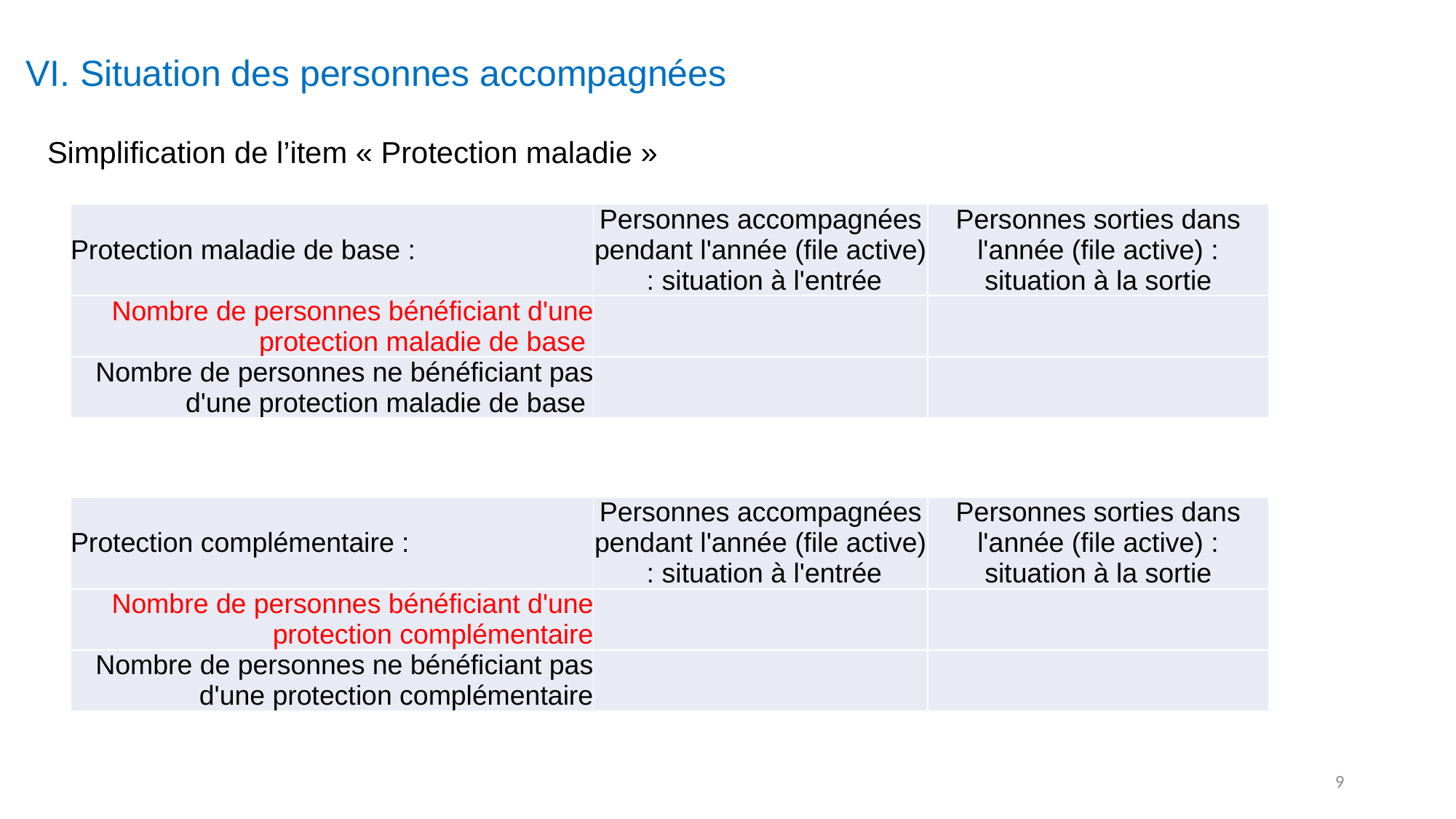

VI. Situation des personnes accompagnées
Simplification de l’item « Protection maladie »
| Protection maladie de base : | Personnes accompagnées pendant l'année (file active) : situation à l'entrée | Personnes sorties dans l'année (file active) : situation à la sortie |
| --- | --- | --- |
| Nombre de personnes bénéficiant d'une protection maladie de base |  |  |
| Nombre de personnes ne bénéficiant pas d'une protection maladie de base |  |  |
| Protection complémentaire : | Personnes accompagnées pendant l'année (file active) : situation à l'entrée | Personnes sorties dans l'année (file active) : situation à la sortie |
| --- | --- | --- |
| Nombre de personnes bénéficiant d'une protection complémentaire |  |  |
| Nombre de personnes ne bénéficiant pas d'une protection complémentaire |  |  |
9